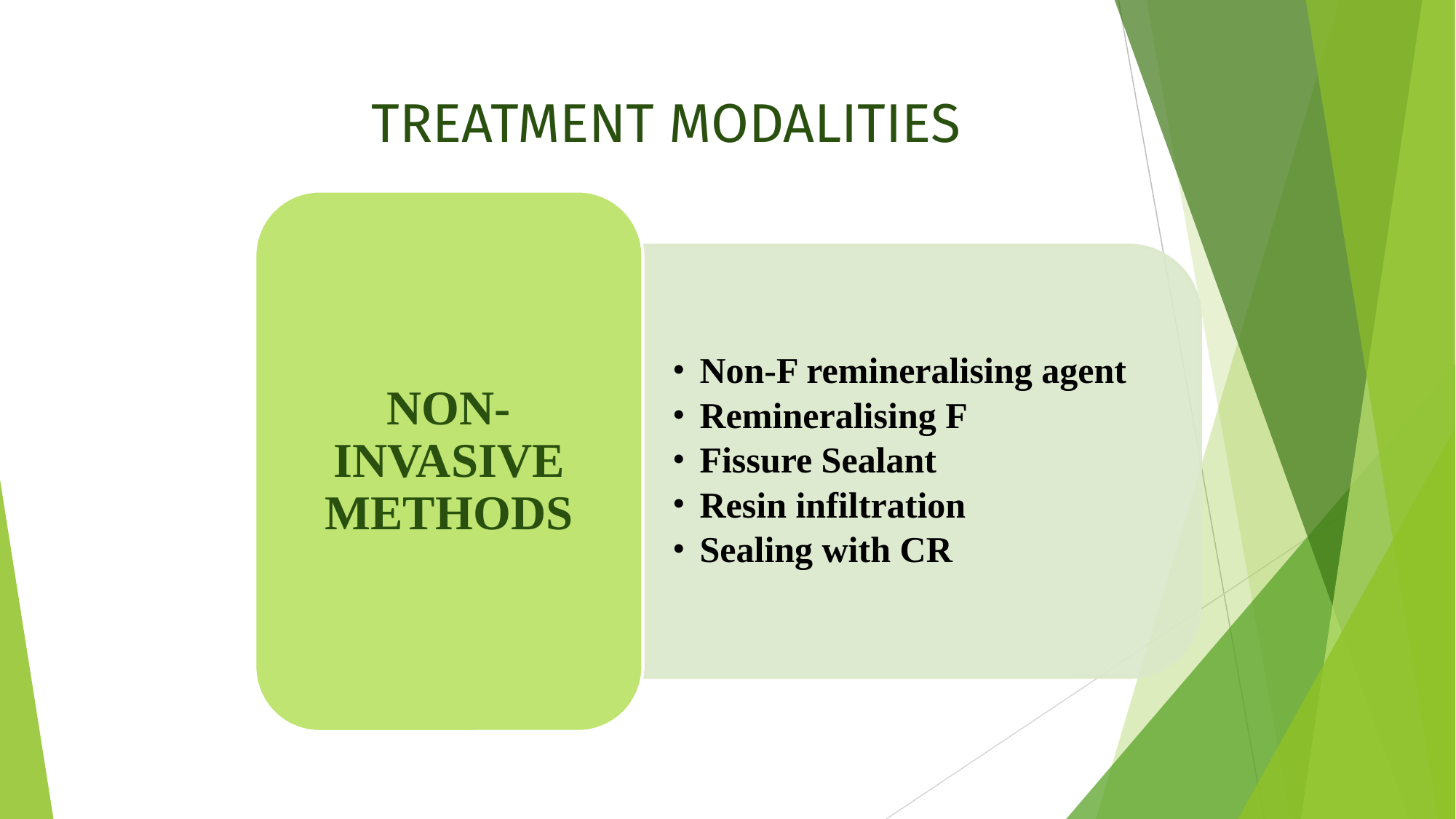

# TREATMENT MODALITIES

NON-
INVASIVE METHODS
Non-F remineralising agent
Remineralising F
Fissure Sealant
Resin infiltration
Sealing with CR